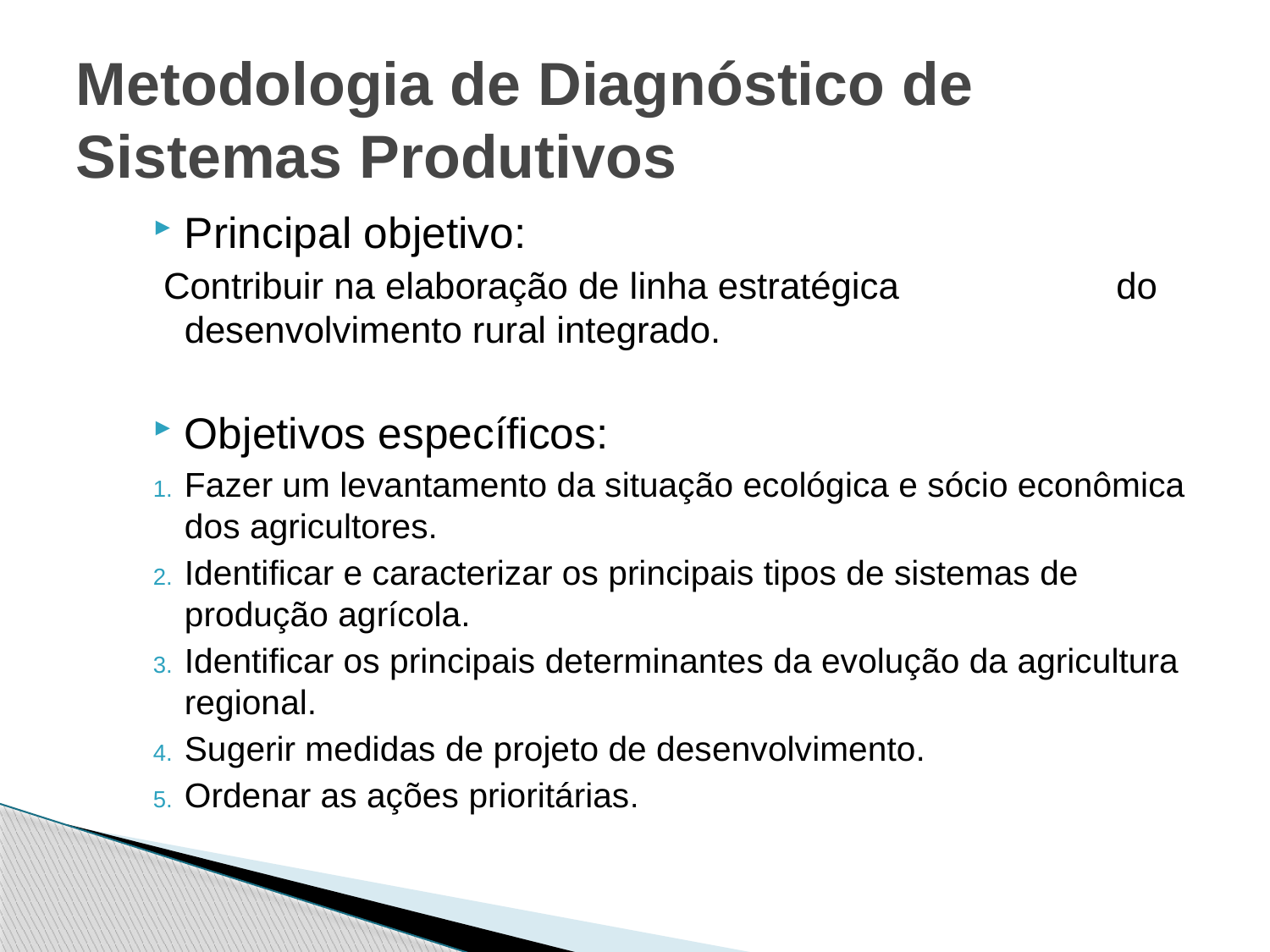

# Metodologia de Diagnóstico de Sistemas Produtivos
Principal objetivo:
 Contribuir na elaboração de linha estratégica                     do desenvolvimento rural integrado.

Objetivos específicos:
Fazer um levantamento da situação ecológica e sócio econômica dos agricultores.
Identificar e caracterizar os principais tipos de sistemas de produção agrícola.
Identificar os principais determinantes da evolução da agricultura regional.
Sugerir medidas de projeto de desenvolvimento.
Ordenar as ações prioritárias.